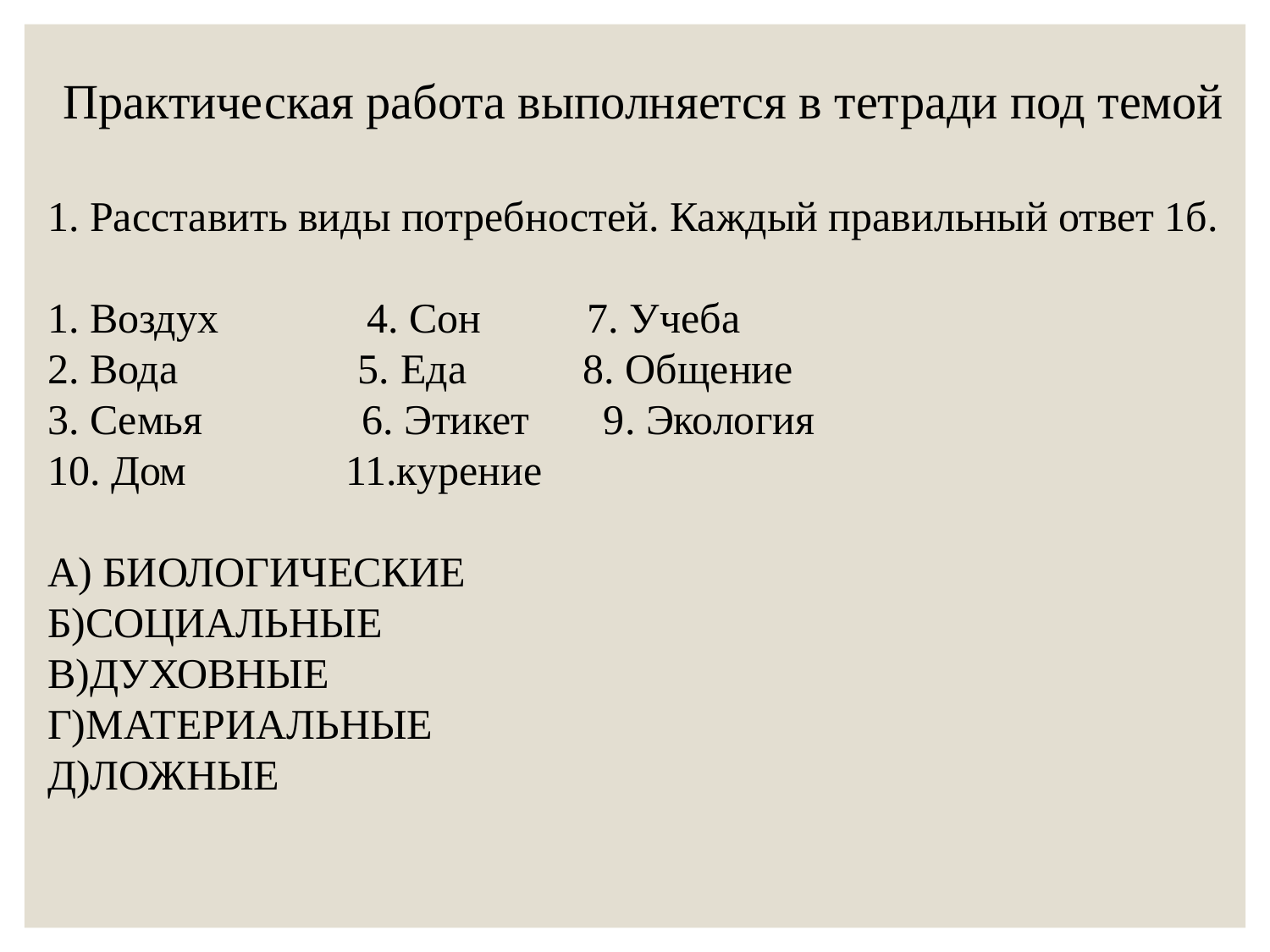

Практическая работа выполняется в тетради под темой

1. Расставить виды потребностей. Каждый правильный ответ 1б.

1. Воздух              4. Сон          7. Учеба
2. Вода                 5. Еда           8. Общение
3. Семья               6. Этикет       9. Экология
10. Дом               11.курение

А) БИОЛОГИЧЕСКИЕ
Б)СОЦИАЛЬНЫЕ
В)ДУХОВНЫЕ
Г)МАТЕРИАЛЬНЫЕ
Д)ЛОЖНЫЕ